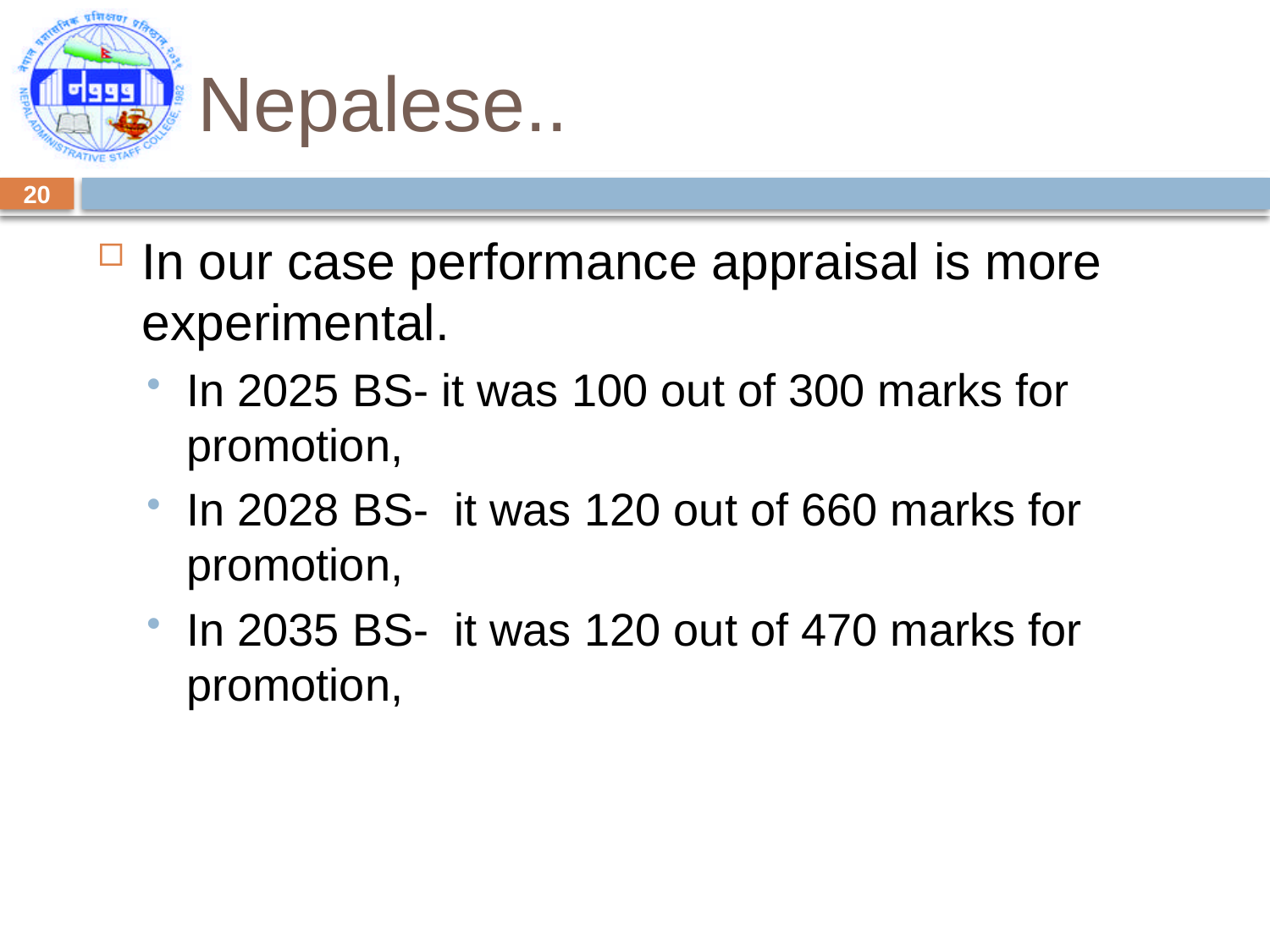

# Nepalese..
20
In our case performance appraisal is more experimental.
In 2025 BS- it was 100 out of 300 marks for promotion,
In 2028 BS-  it was 120 out of 660 marks for promotion,
In 2035 BS-  it was 120 out of 470 marks for promotion,